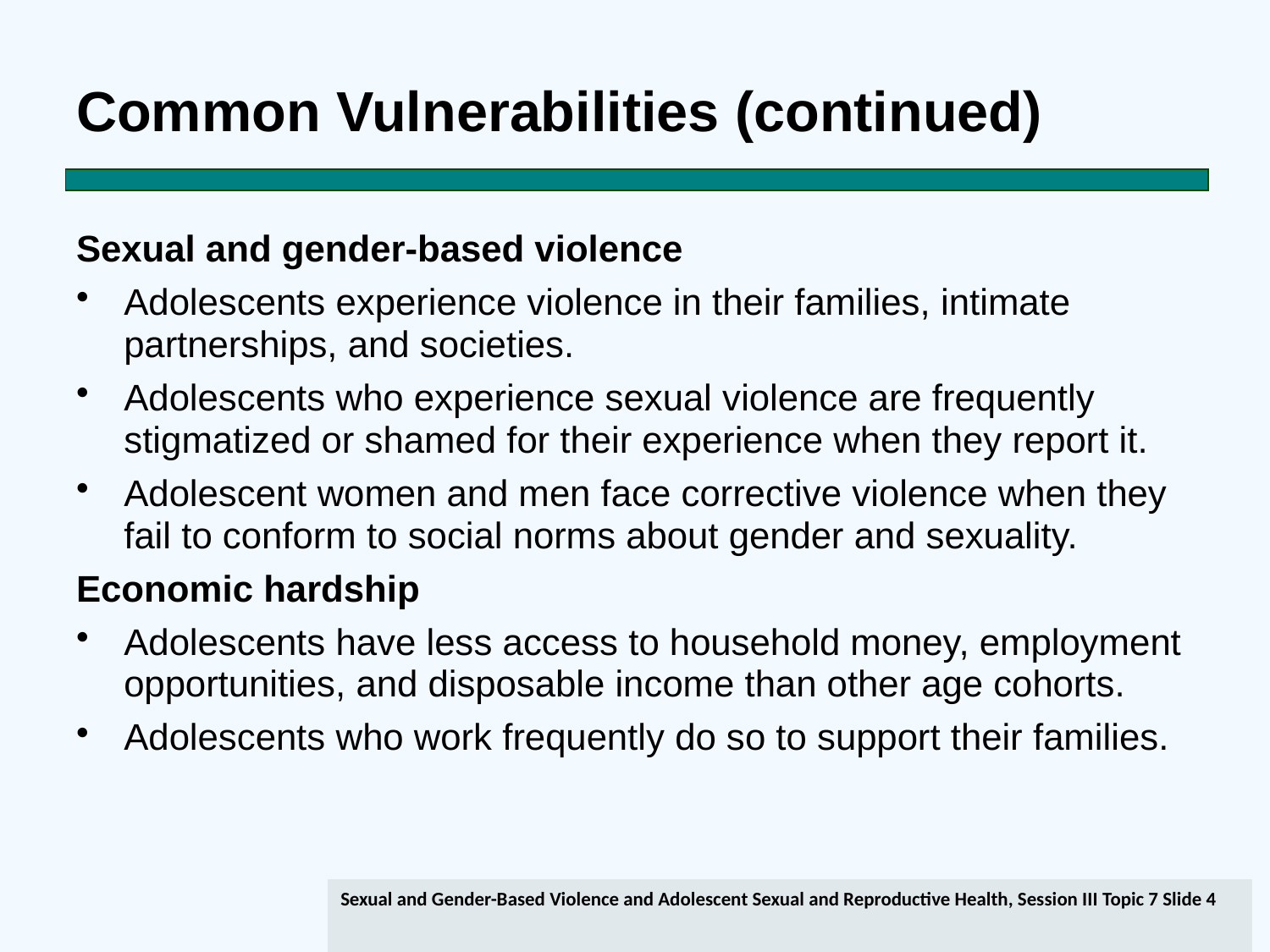

# Common Vulnerabilities (continued)
Sexual and gender-based violence
Adolescents experience violence in their families, intimate partnerships, and societies.
Adolescents who experience sexual violence are frequently stigmatized or shamed for their experience when they report it.
Adolescent women and men face corrective violence when they fail to conform to social norms about gender and sexuality.
Economic hardship
Adolescents have less access to household money, employment opportunities, and disposable income than other age cohorts.
Adolescents who work frequently do so to support their families.

Sexual and Gender-Based Violence and Adolescent Sexual and Reproductive Health, Session III Topic 7 Slide 4